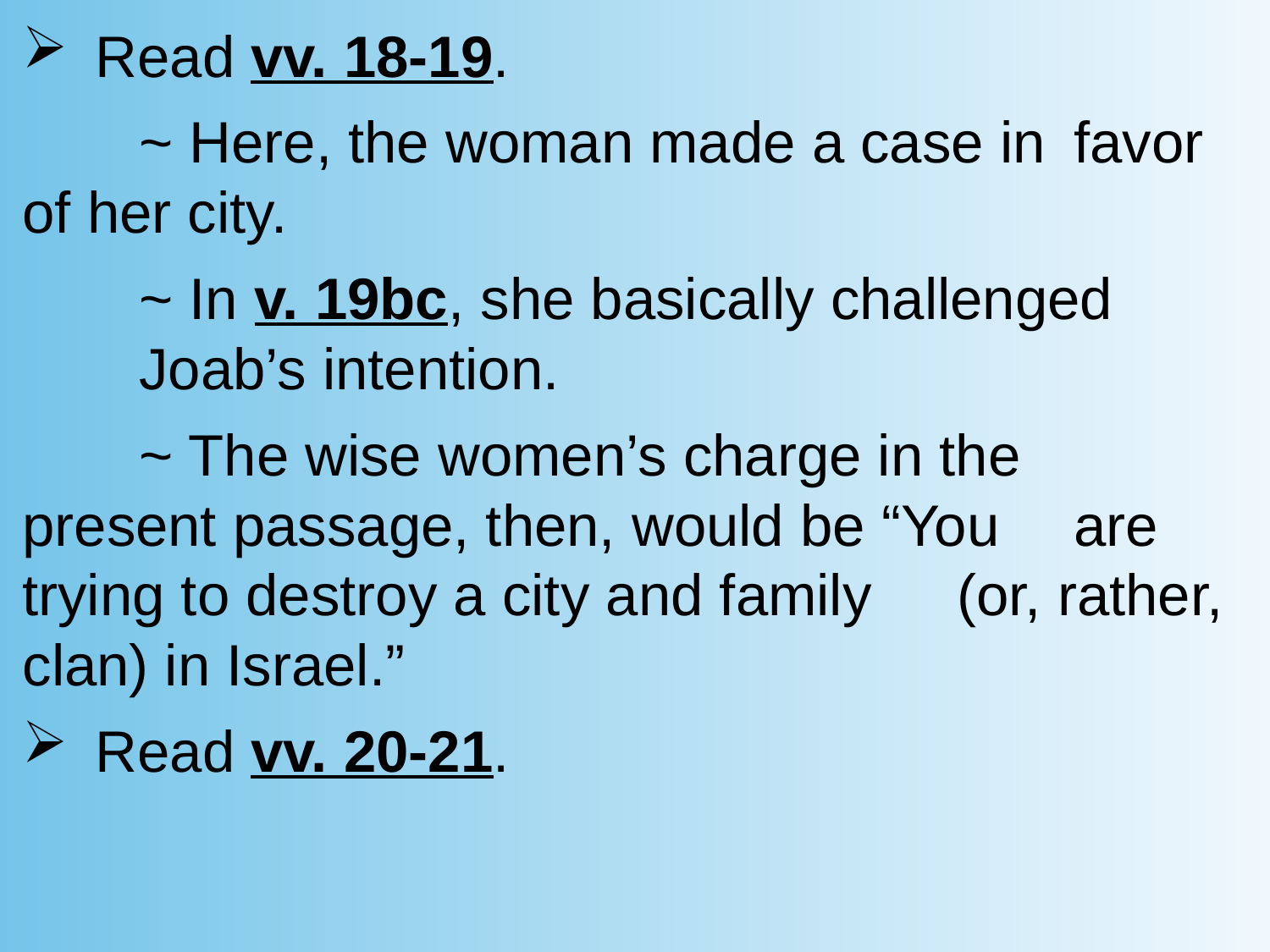

Read vv. 18-19.
		~ Here, the woman made a case in 						favor of her city.
		~ In v. 19bc, she basically challenged 					Joab’s intention.
		~ The wise women’s charge in the 						present passage, then, would be “You 					are trying to destroy a city and family 					(or, rather, clan) in Israel.”
Read vv. 20-21.